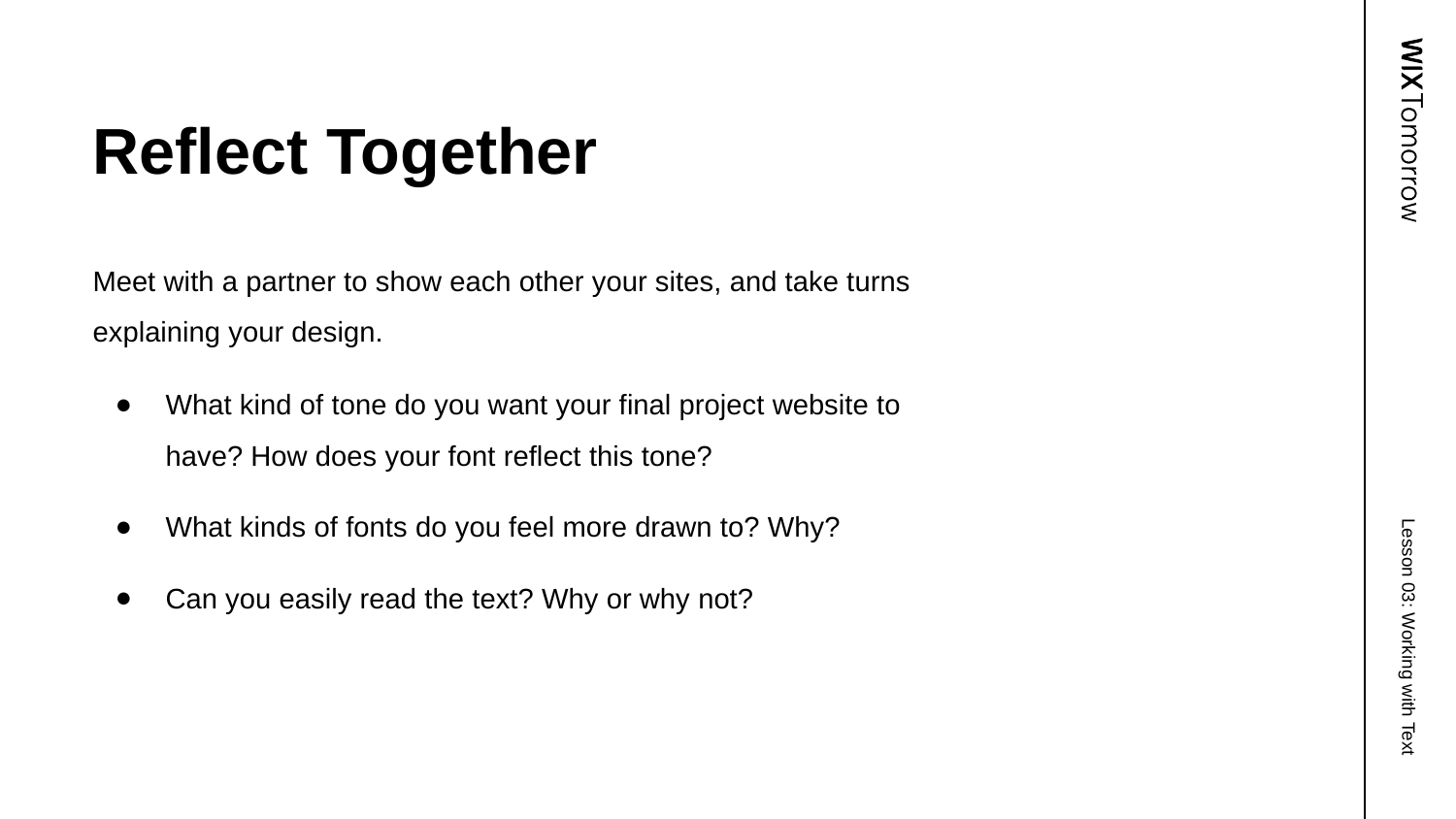

# Reflect Together
Meet with a partner to show each other your sites, and take turns explaining your design.
What kind of tone do you want your final project website to have? How does your font reflect this tone?
What kinds of fonts do you feel more drawn to? Why?
Can you easily read the text? Why or why not?